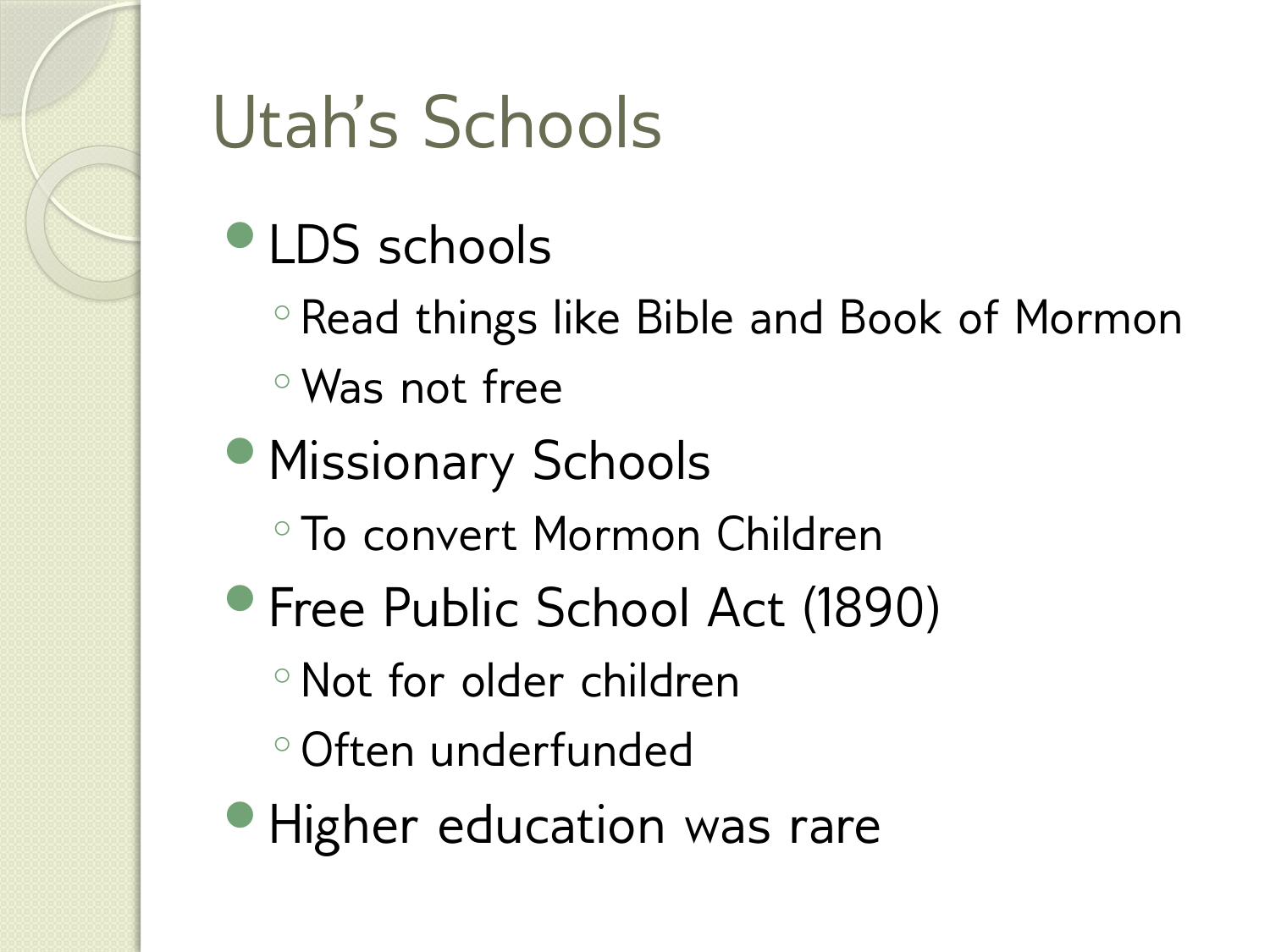

# Utah’s Schools
LDS schools
Read things like Bible and Book of Mormon
Was not free
Missionary Schools
To convert Mormon Children
Free Public School Act (1890)
Not for older children
Often underfunded
Higher education was rare